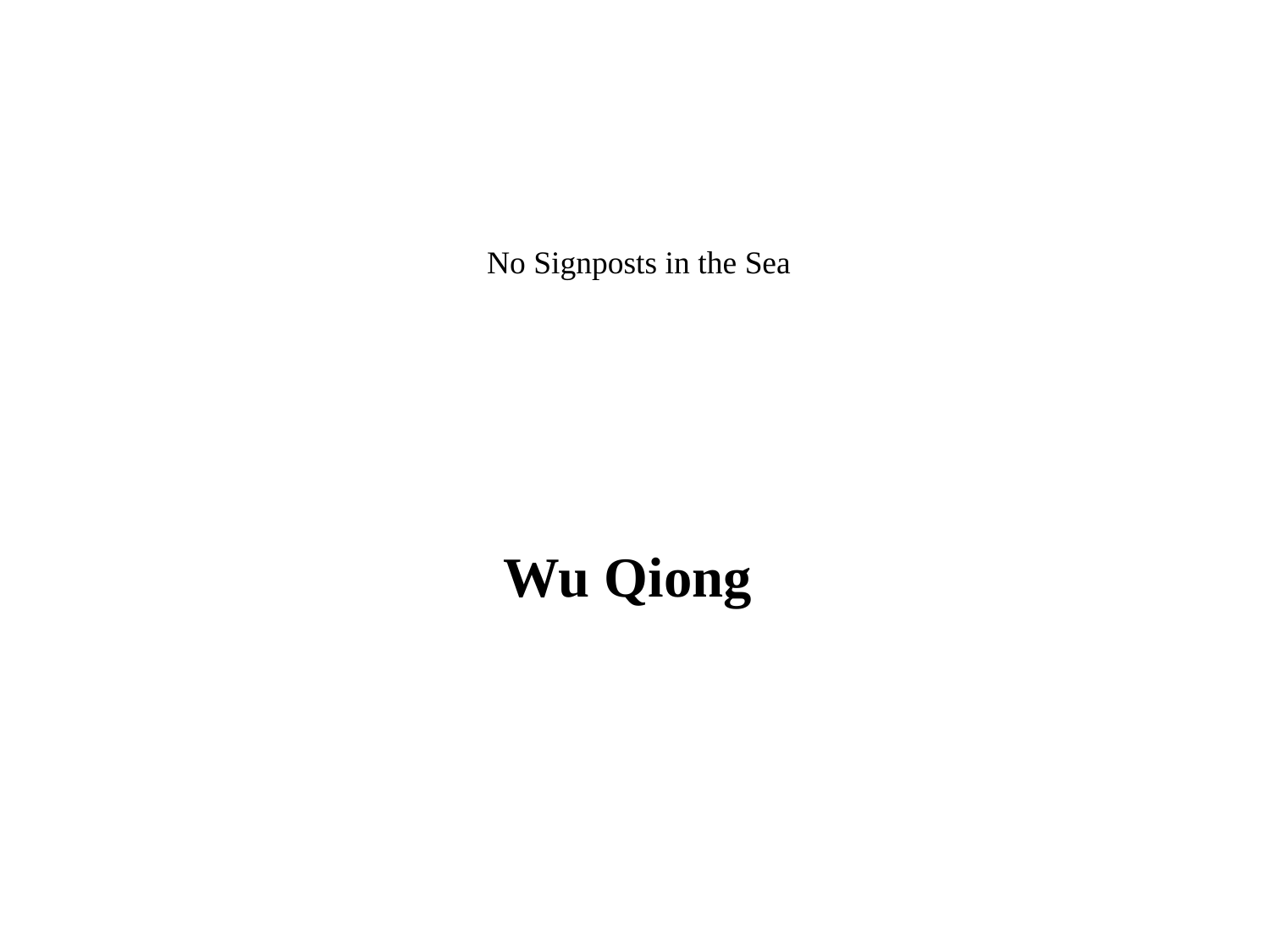

# No Signposts in the Sea

Wu Qiong